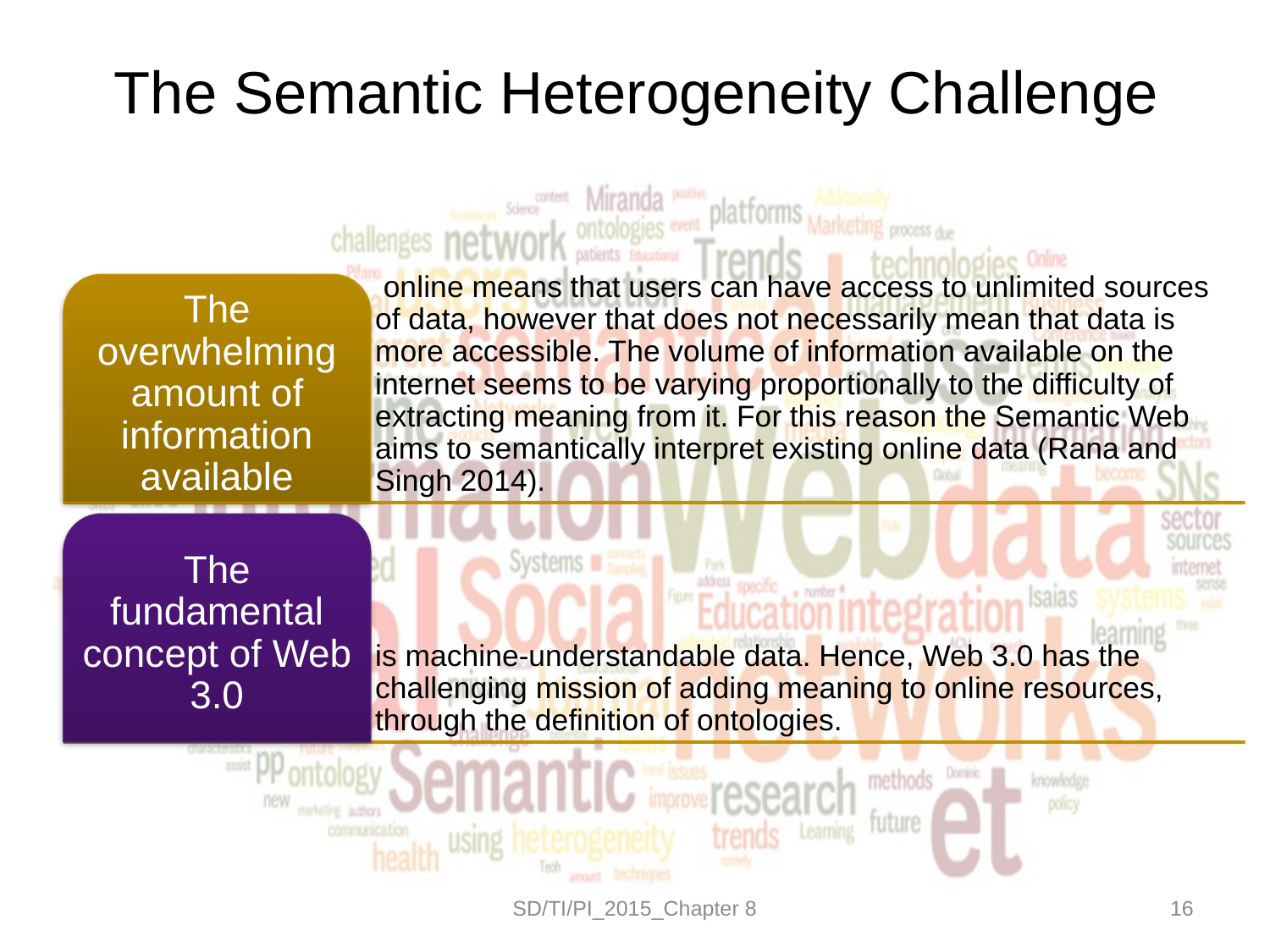

# The Semantic Heterogeneity Challenge
 online means that users can have access to unlimited sources of data, however that does not necessarily mean that data is more accessible. The volume of information available on the internet seems to be varying proportionally to the difficulty of extracting meaning from it. For this reason the Semantic Web aims to semantically interpret existing online data (Rana and Singh 2014).
The overwhelming amount of information available
is machine-understandable data. Hence, Web 3.0 has the challenging mission of adding meaning to online resources, through the definition of ontologies.
The fundamental concept of Web 3.0
SD/TI/PI_2015_Chapter 8
16